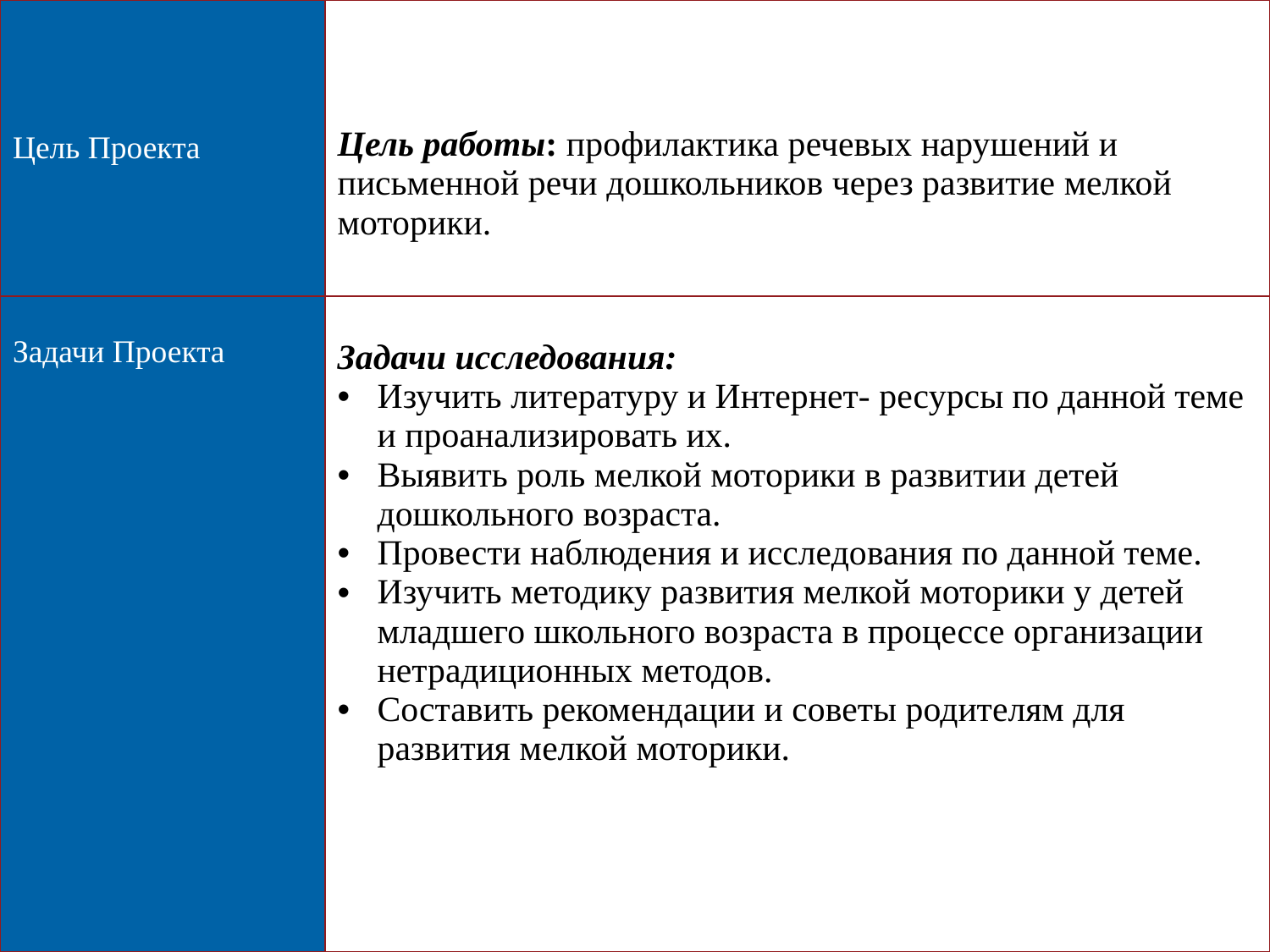

| Цель Проекта | Цель работы: профилактика речевых нарушений и письменной речи дошкольников через развитие мелкой моторики. |
| --- | --- |
| Задачи Проекта | Задачи исследования: Изучить литературу и Интернет- ресурсы по данной теме и проанализировать их. Выявить роль мелкой моторики в развитии детей дошкольного возраста. Провести наблюдения и исследования по данной теме. Изучить методику развития мелкой моторики у детей младшего школьного возраста в процессе организации нетрадиционных методов. Составить рекомендации и советы родителям для развития мелкой моторики. |
4